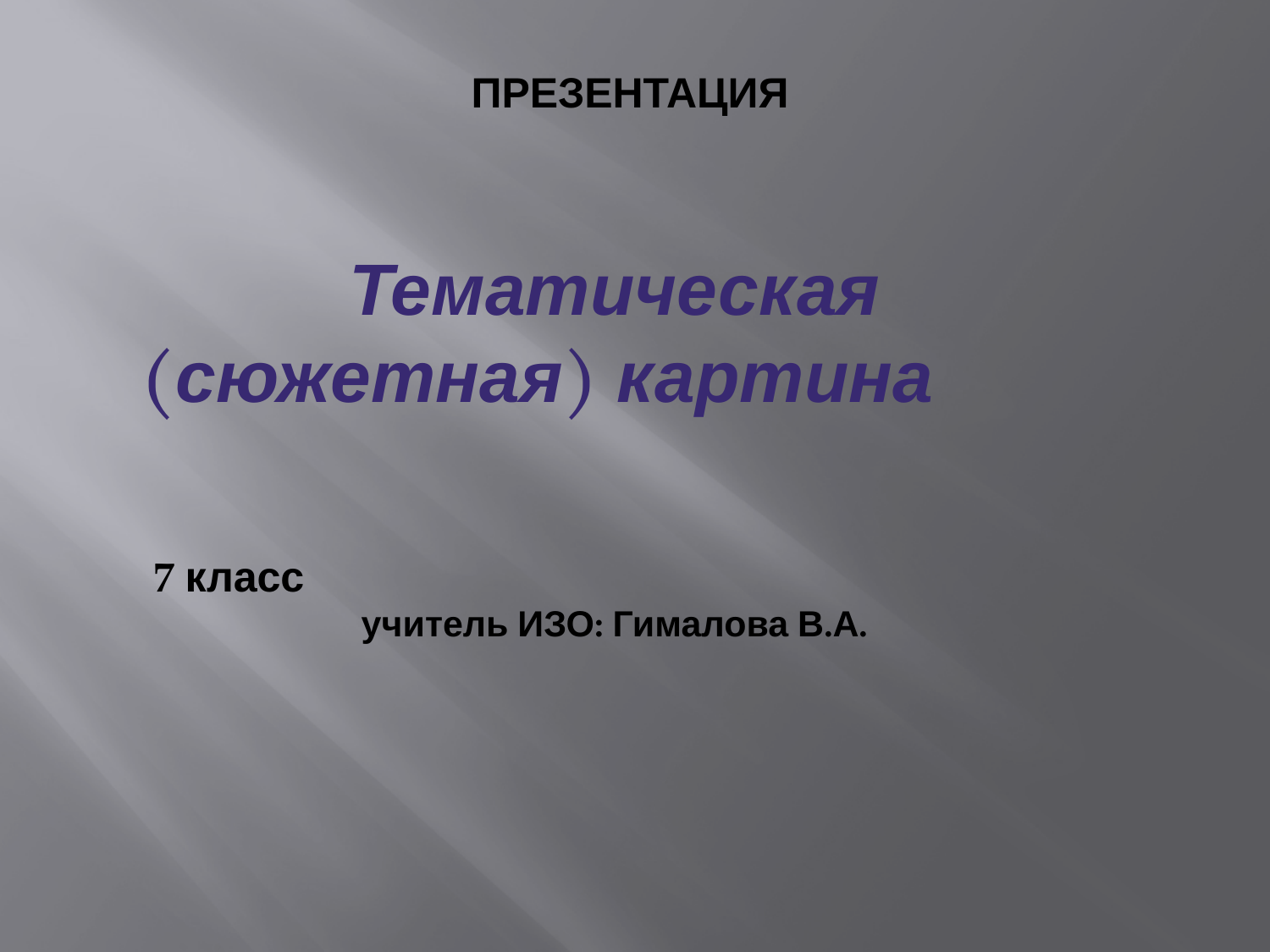

# Презентация
Тематическая (сюжетная) картина

7 класс                                                                          учитель ИЗО: Гималова В.А.